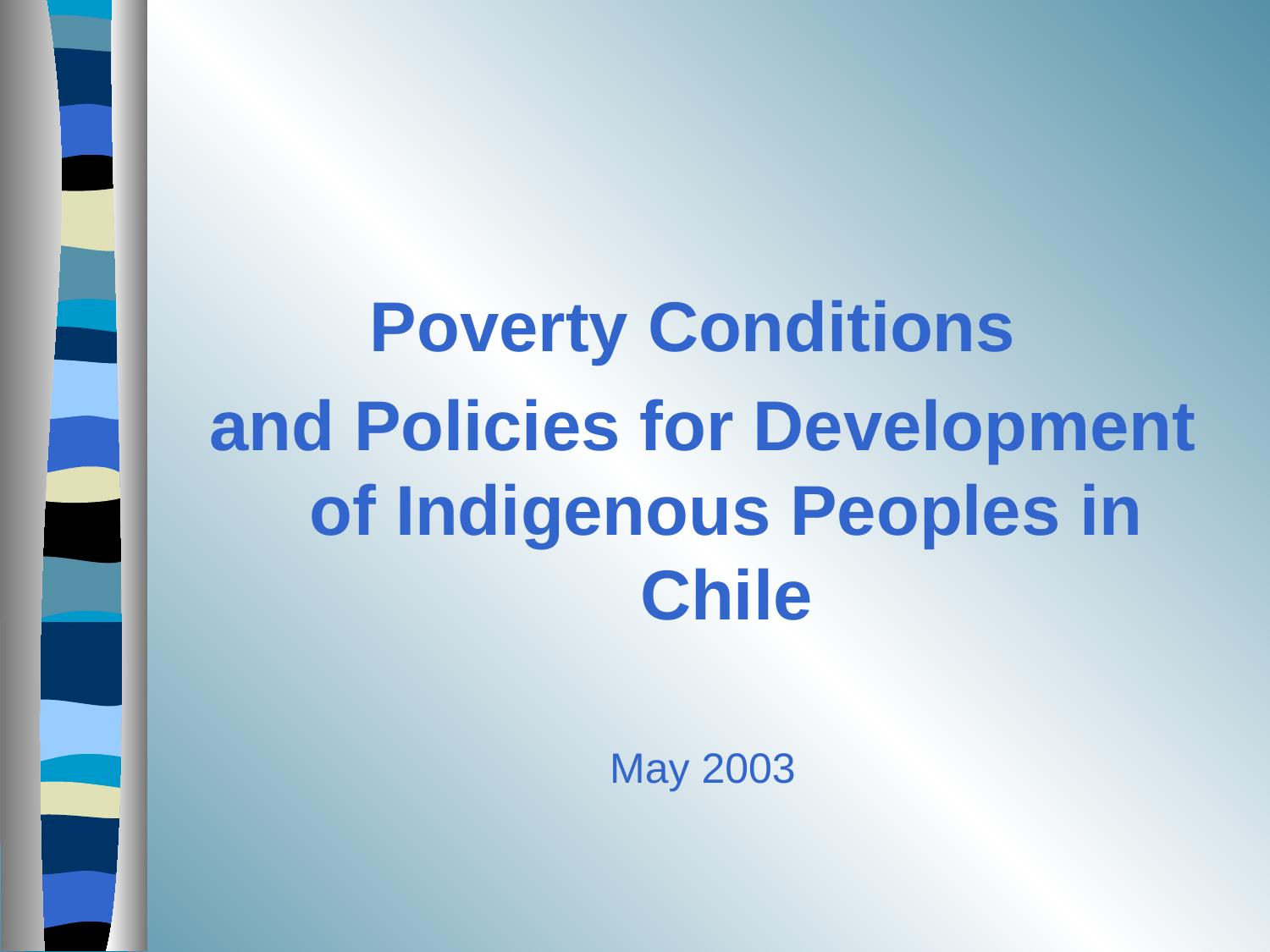

Poverty Conditions
and Policies for Development of Indigenous Peoples in Chile

May 2003